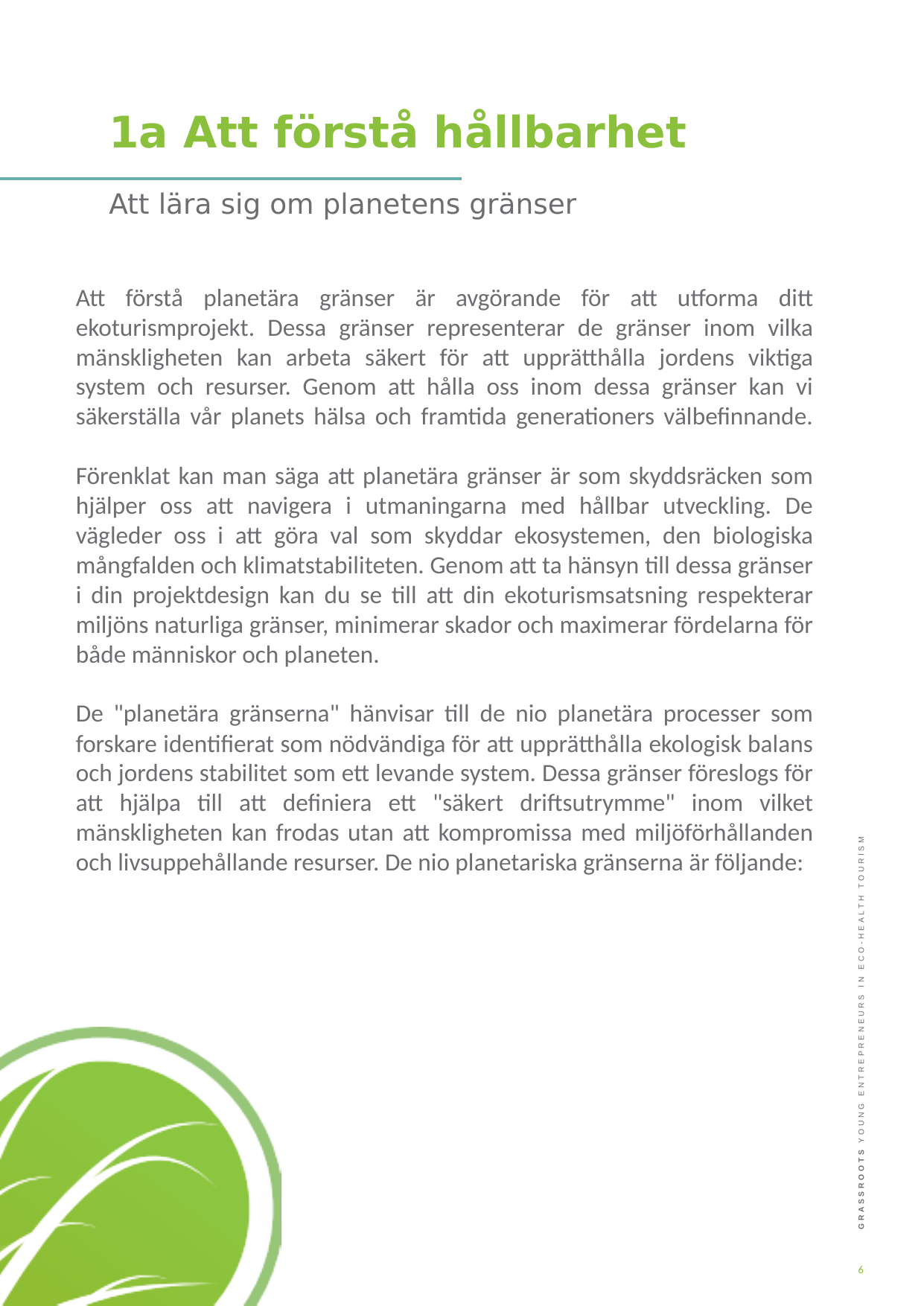

1a Att förstå hållbarhet
Att lära sig om planetens gränser
Att förstå planetära gränser är avgörande för att utforma ditt ekoturismprojekt. Dessa gränser representerar de gränser inom vilka mänskligheten kan arbeta säkert för att upprätthålla jordens viktiga system och resurser. Genom att hålla oss inom dessa gränser kan vi säkerställa vår planets hälsa och framtida generationers välbefinnande.
Förenklat kan man säga att planetära gränser är som skyddsräcken som hjälper oss att navigera i utmaningarna med hållbar utveckling. De vägleder oss i att göra val som skyddar ekosystemen, den biologiska mångfalden och klimatstabiliteten. Genom att ta hänsyn till dessa gränser i din projektdesign kan du se till att din ekoturismsatsning respekterar miljöns naturliga gränser, minimerar skador och maximerar fördelarna för både människor och planeten.
De "planetära gränserna" hänvisar till de nio planetära processer som forskare identifierat som nödvändiga för att upprätthålla ekologisk balans och jordens stabilitet som ett levande system. Dessa gränser föreslogs för att hjälpa till att definiera ett "säkert driftsutrymme" inom vilket mänskligheten kan frodas utan att kompromissa med miljöförhållanden och livsuppehållande resurser. De nio planetariska gränserna är följande:

6